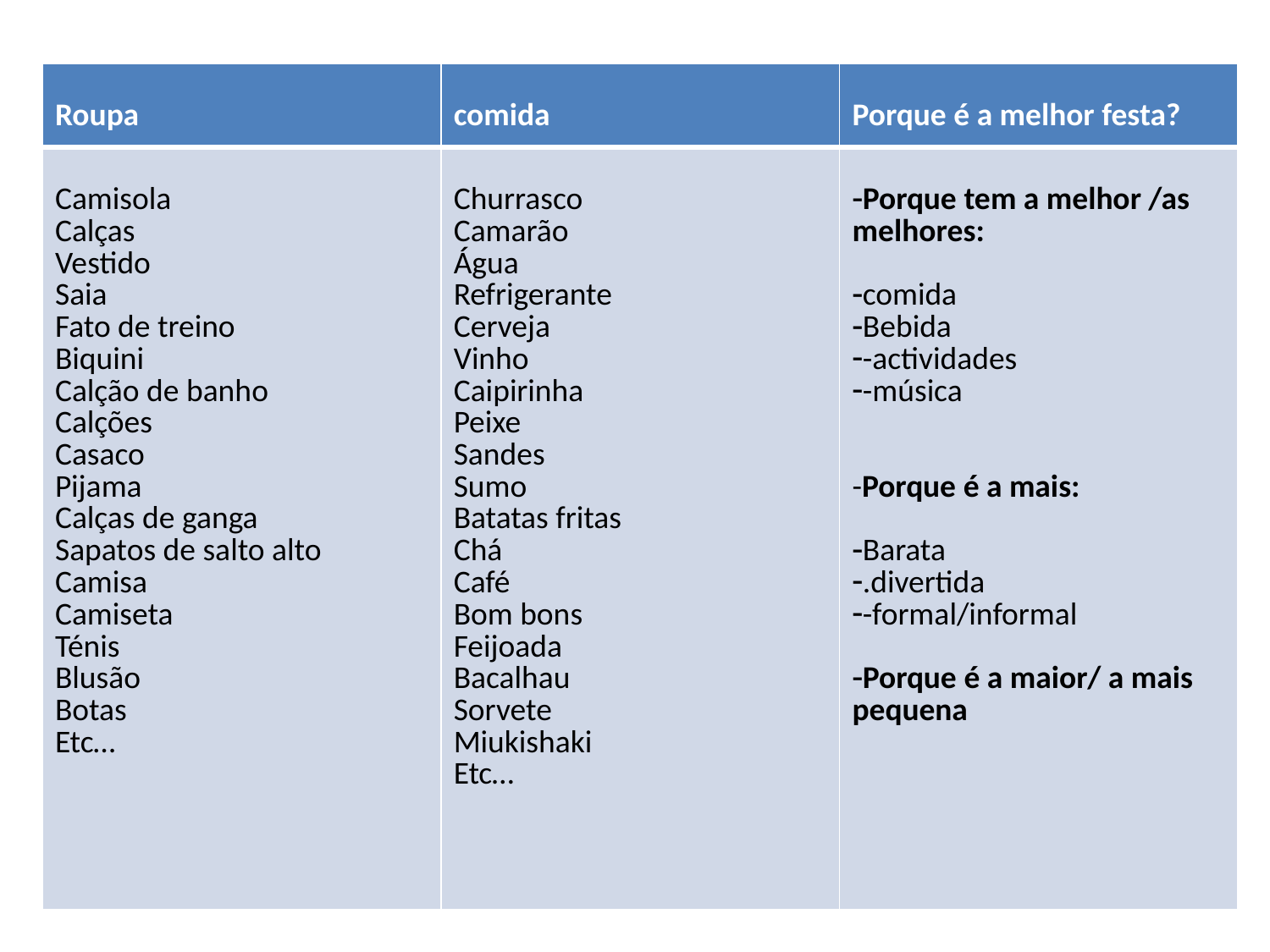

| Roupa | comida | Porque é a melhor festa? |
| --- | --- | --- |
| Camisola Calças Vestido Saia Fato de treino Biquini Calção de banho Calções Casaco Pijama Calças de ganga Sapatos de salto alto Camisa Camiseta Ténis Blusão Botas Etc… | Churrasco Camarão Água Refrigerante Cerveja Vinho Caipirinha Peixe Sandes Sumo Batatas fritas Chá Café Bom bons Feijoada Bacalhau Sorvete Miukishaki Etc… | Porque tem a melhor /as melhores: comida Bebida -actividades -música -Porque é a mais: Barata .divertida -formal/informal Porque é a maior/ a mais pequena |
#